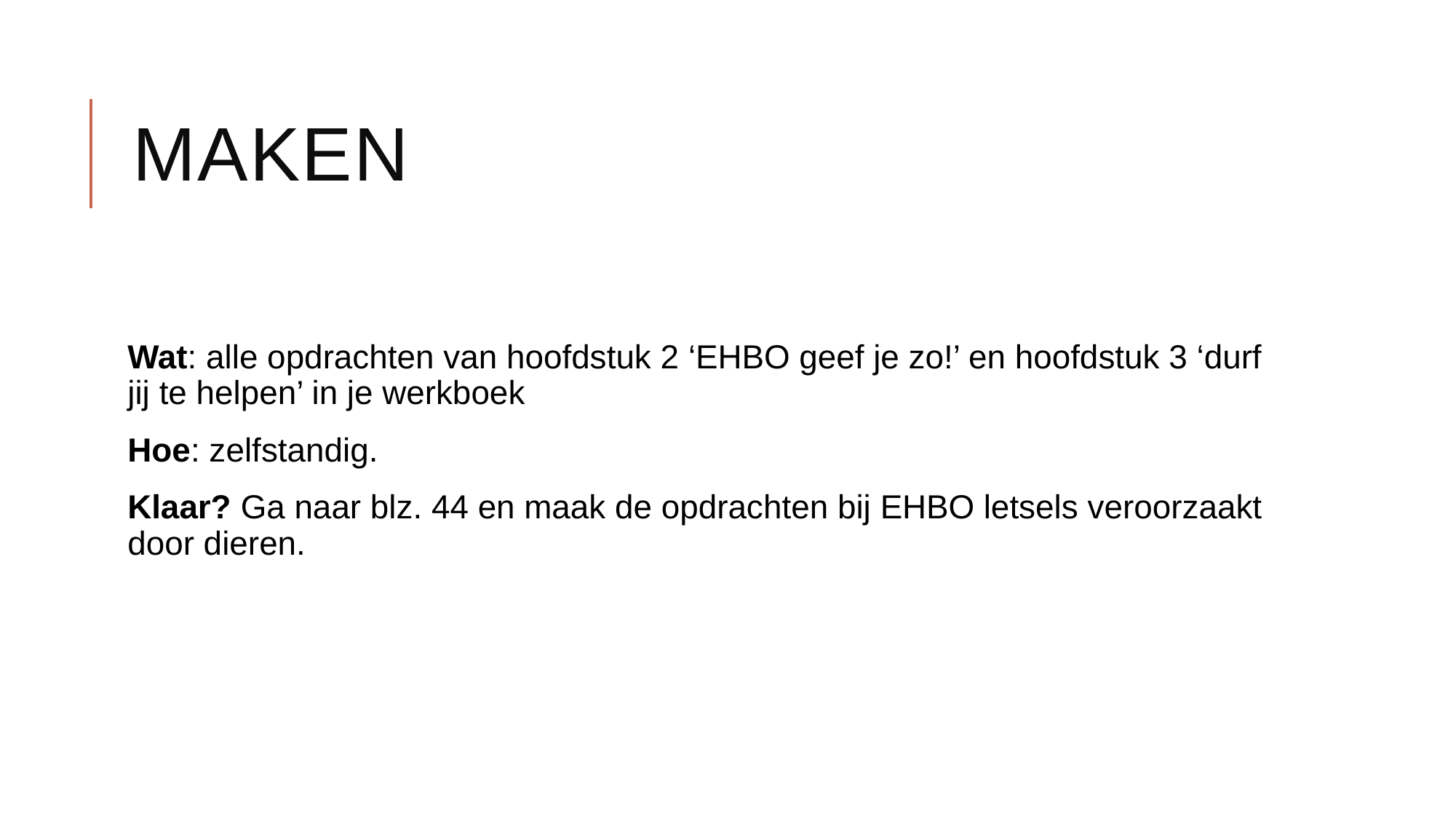

# Maken

Wat: alle opdrachten van hoofdstuk 2 ‘EHBO geef je zo!’ en hoofdstuk 3 ‘durf jij te helpen’ in je werkboek
Hoe: zelfstandig.
Klaar? Ga naar blz. 44 en maak de opdrachten bij EHBO letsels veroorzaakt door dieren.